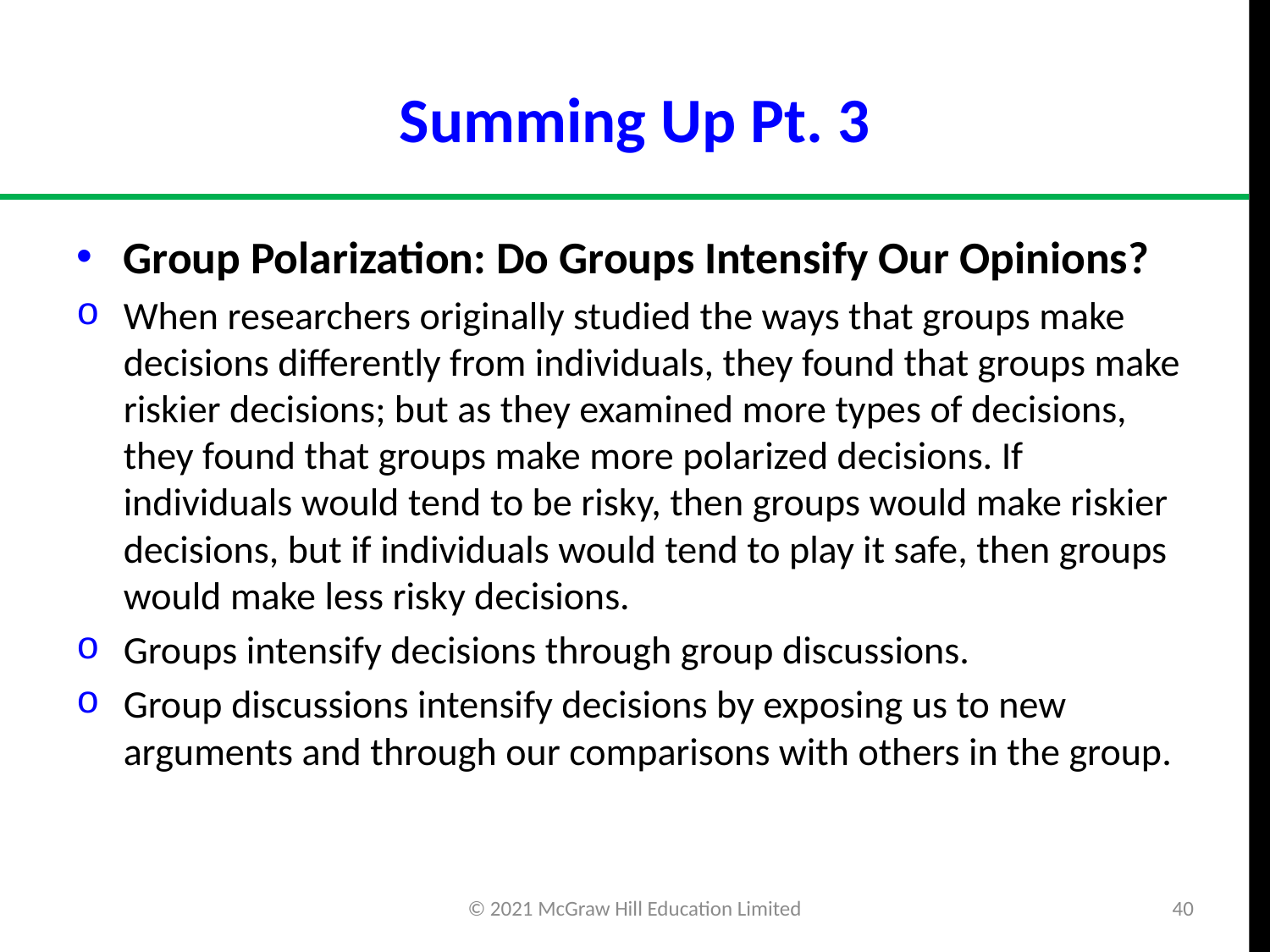

# Summing Up Pt. 3
Group Polarization: Do Groups Intensify Our Opinions?
When researchers originally studied the ways that groups make decisions differently from individuals, they found that groups make riskier decisions; but as they examined more types of decisions, they found that groups make more polarized decisions. If individuals would tend to be risky, then groups would make riskier decisions, but if individuals would tend to play it safe, then groups would make less risky decisions.
Groups intensify decisions through group discussions.
Group discussions intensify decisions by exposing us to new arguments and through our comparisons with others in the group.
© 2021 McGraw Hill Education Limited
40